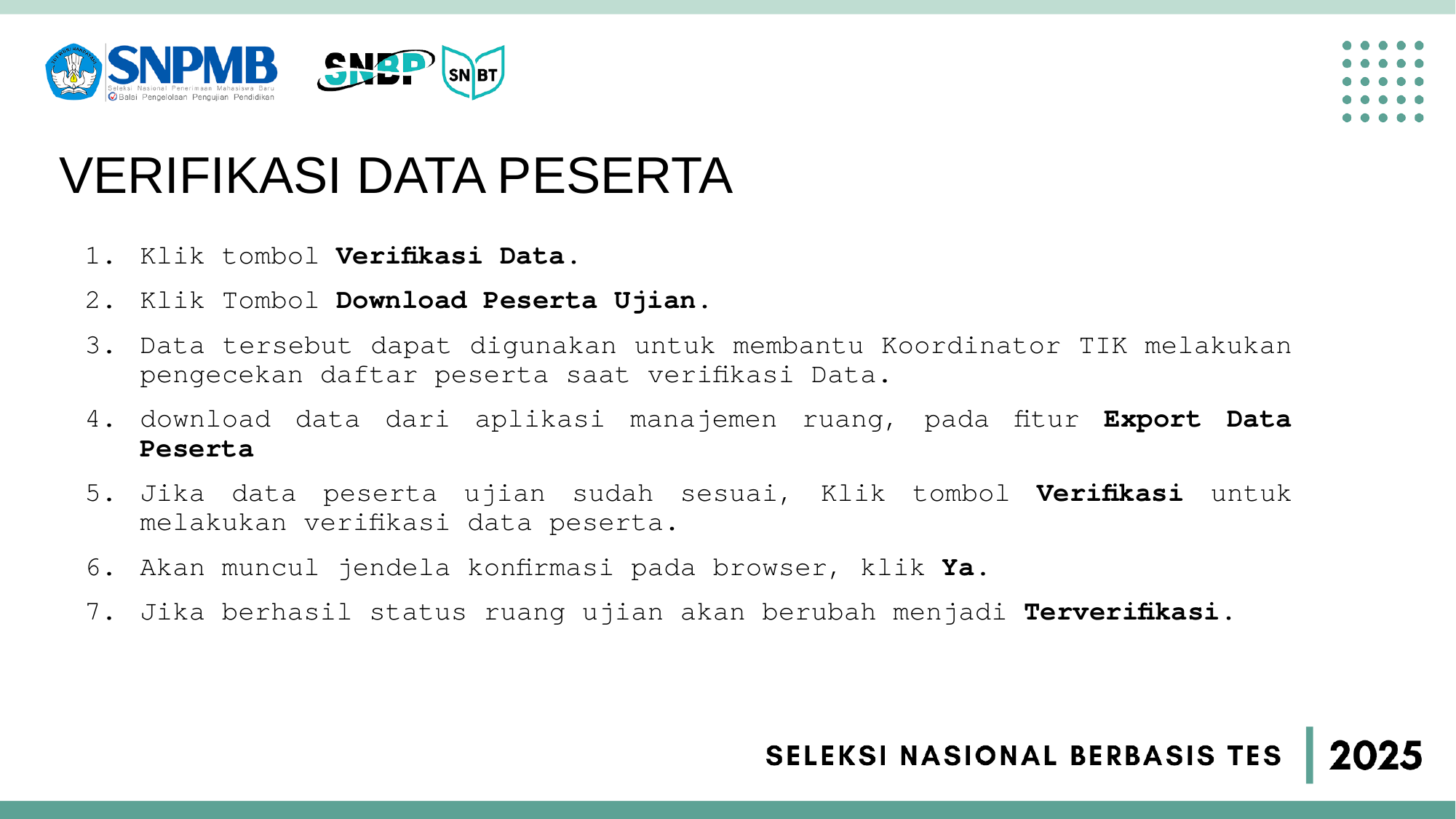

# VERIFIKASI DATA PESERTA
Klik tombol Verifikasi Data.
Klik Tombol Download Peserta Ujian.
Data tersebut dapat digunakan untuk membantu Koordinator TIK melakukan pengecekan daftar peserta saat verifikasi Data.
download data dari aplikasi manajemen ruang, pada fitur Export Data Peserta
Jika data peserta ujian sudah sesuai, Klik tombol Verifikasi untuk melakukan verifikasi data peserta.
Akan muncul jendela konfirmasi pada browser, klik Ya.
Jika berhasil status ruang ujian akan berubah menjadi Terverifikasi.